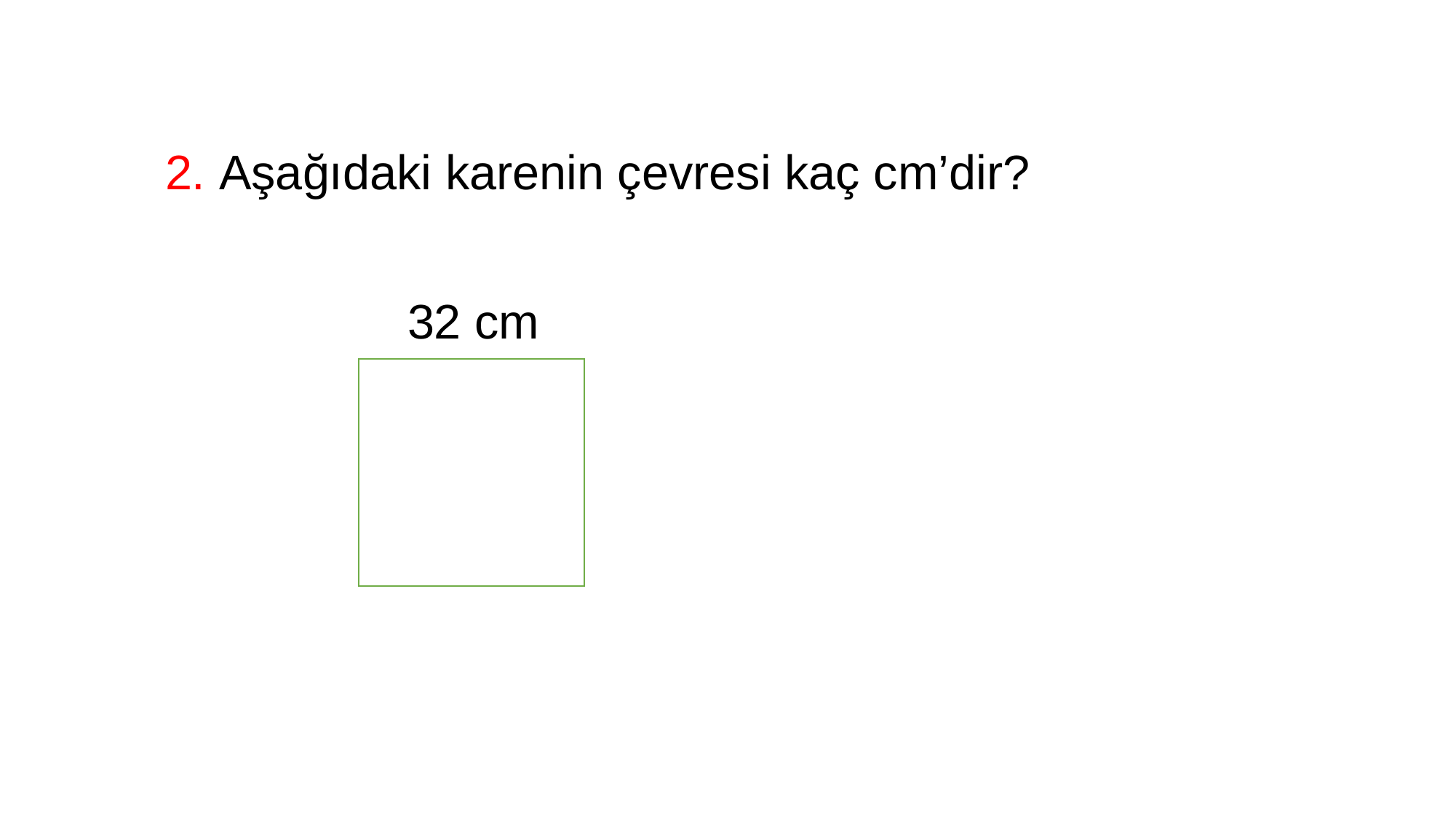

2. Aşağıdaki karenin çevresi kaç cm’dir?

                  32 cm